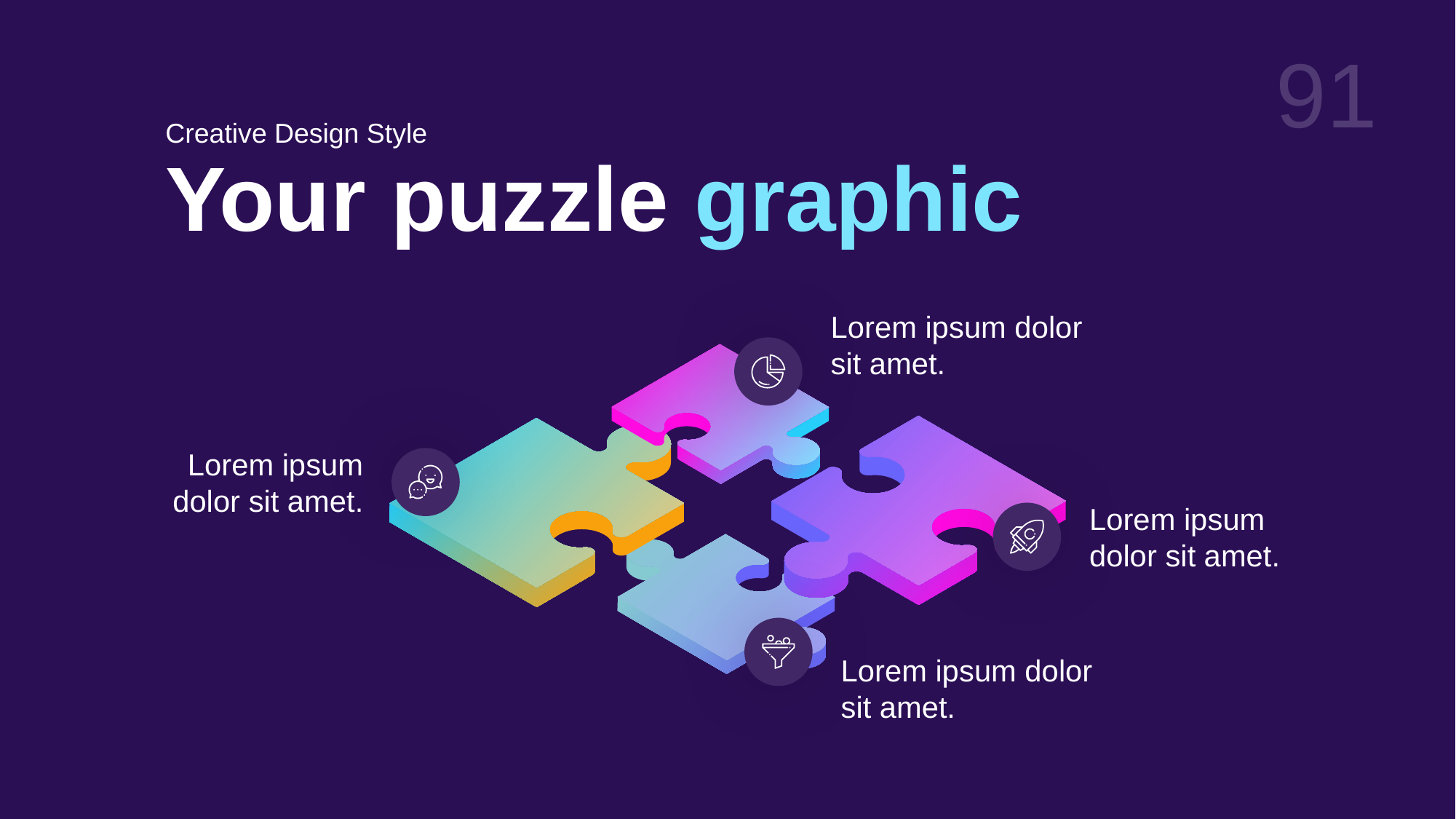

Creative Design Style
Your puzzle graphic
Lorem ipsum dolor sit amet.

Lorem ipsum dolor sit amet.

Lorem ipsum dolor sit amet.

Lorem ipsum dolor sit amet.